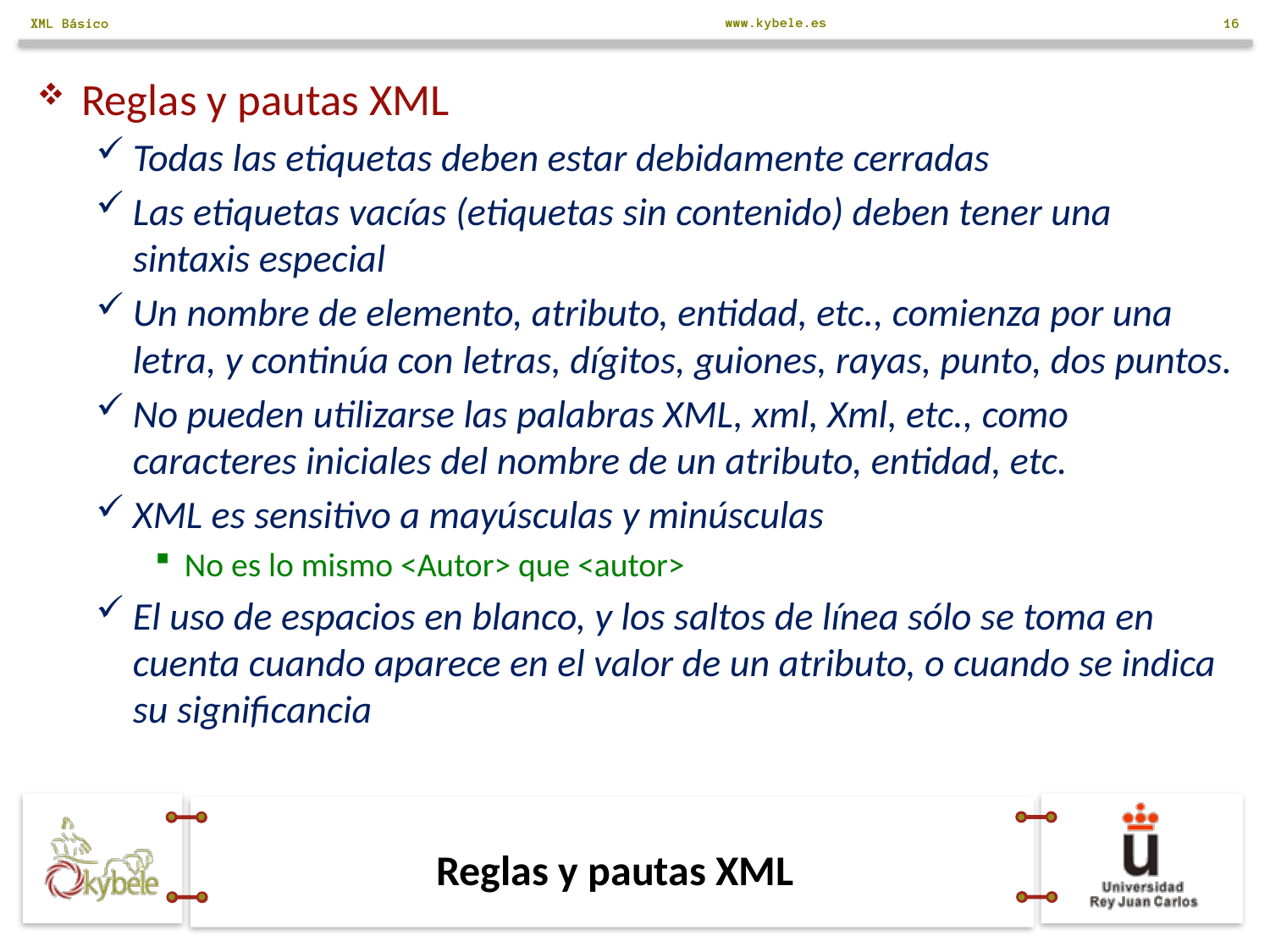

XML Básico
16
Reglas y pautas XML
Todas las etiquetas deben estar debidamente cerradas
Las etiquetas vacías (etiquetas sin contenido) deben tener una sintaxis especial
Un nombre de elemento, atributo, entidad, etc., comienza por una letra, y continúa con letras, dígitos, guiones, rayas, punto, dos puntos.
No pueden utilizarse las palabras XML, xml, Xml, etc., como caracteres iniciales del nombre de un atributo, entidad, etc.
XML es sensitivo a mayúsculas y minúsculas
No es lo mismo <Autor> que <autor>
El uso de espacios en blanco, y los saltos de línea sólo se toma en cuenta cuando aparece en el valor de un atributo, o cuando se indica su significancia

# Reglas y pautas XML